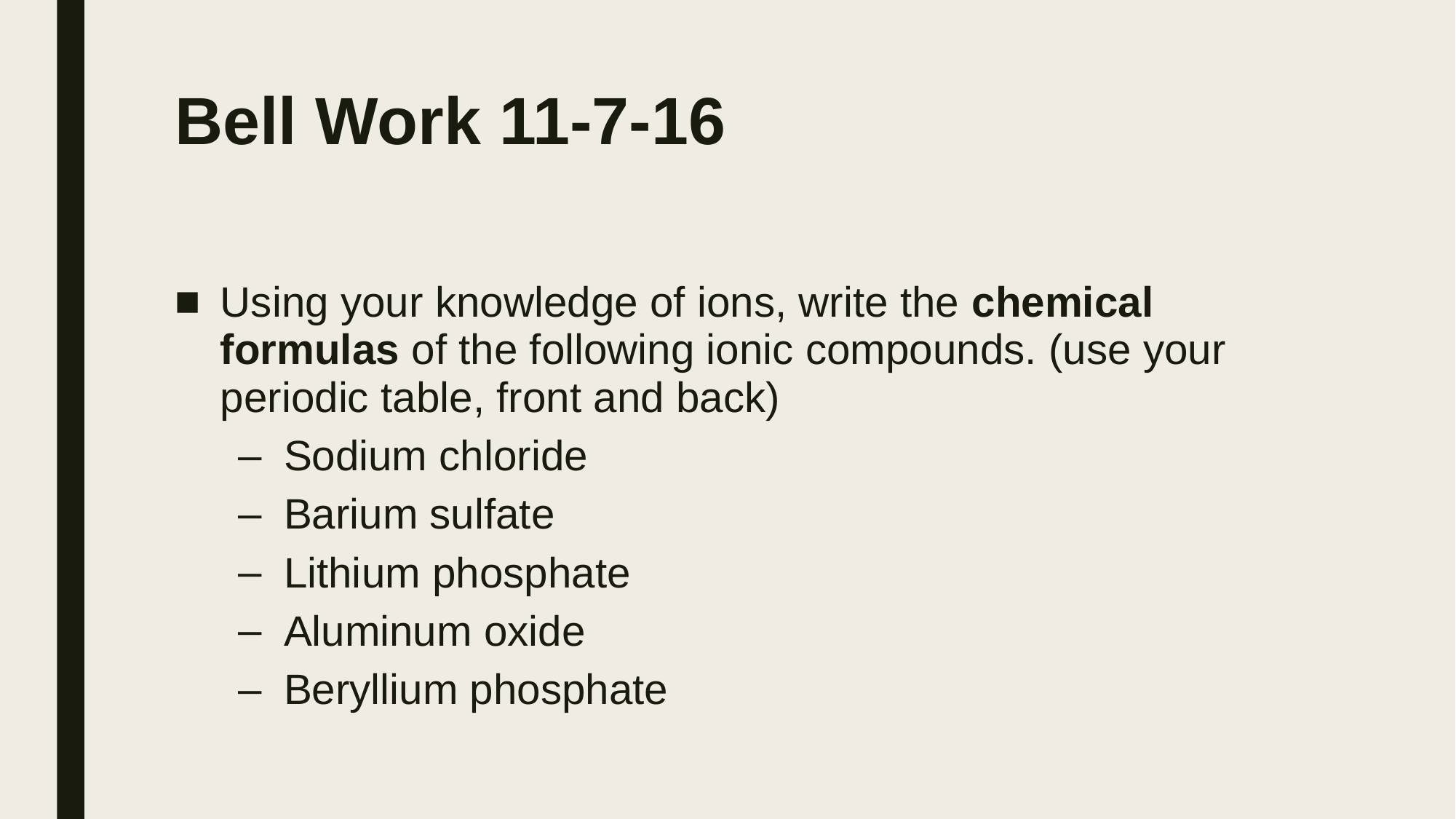

# Bell Work 11-7-16
Using your knowledge of ions, write the chemical formulas of the following ionic compounds. (use your periodic table, front and back)
Sodium chloride
Barium sulfate
Lithium phosphate
Aluminum oxide
Beryllium phosphate